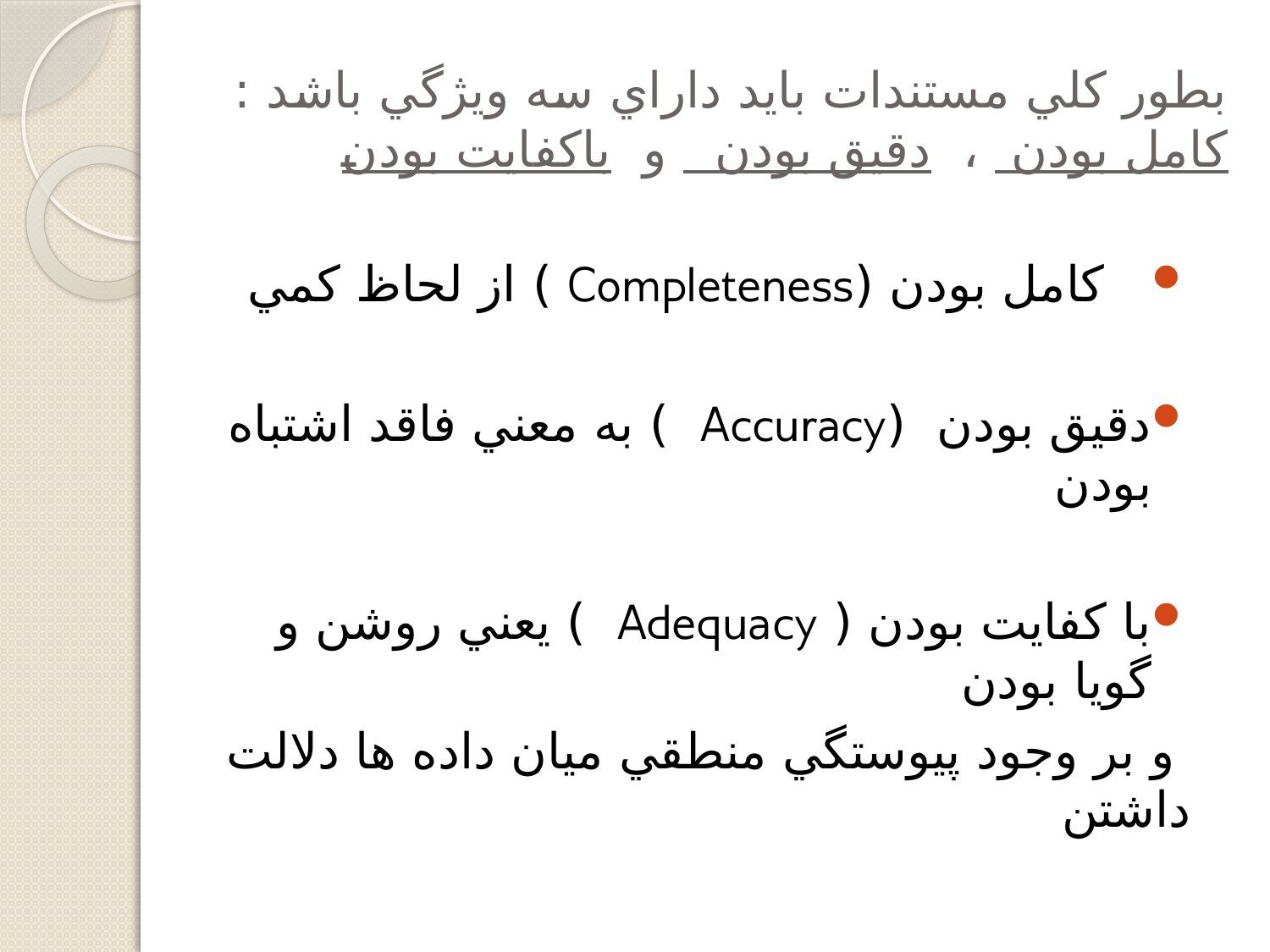

# بطور كلي مستندات بايد داراي سه ويژگي باشد : كامل بودن  ،  ‌دقيق بودن   و  باكفايت بودن
   كامل بودن (Completeness ) از لحاظ كمي

دقيق بودن  (Accuracy  ) به معني فاقد اشتباه بودن

با كفايت بودن ( Adequacy  ) يعني روشن و گويا بودن
 و بر وجود پيوستگي منطقي ميان داده ها دلالت داشتن